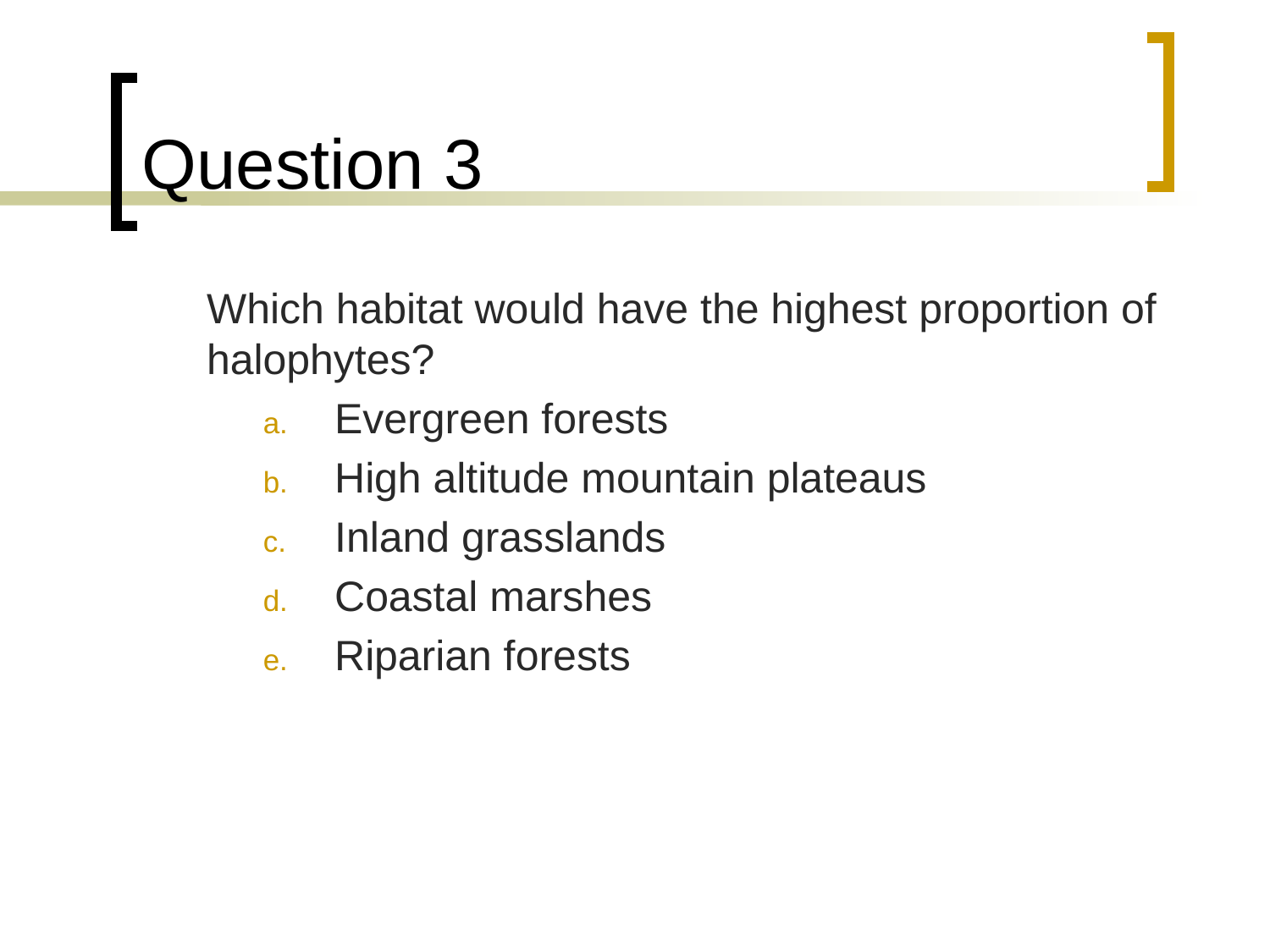

# Question 3
	Which habitat would have the highest proportion of halophytes?
Evergreen forests
High altitude mountain plateaus
Inland grasslands
Coastal marshes
Riparian forests